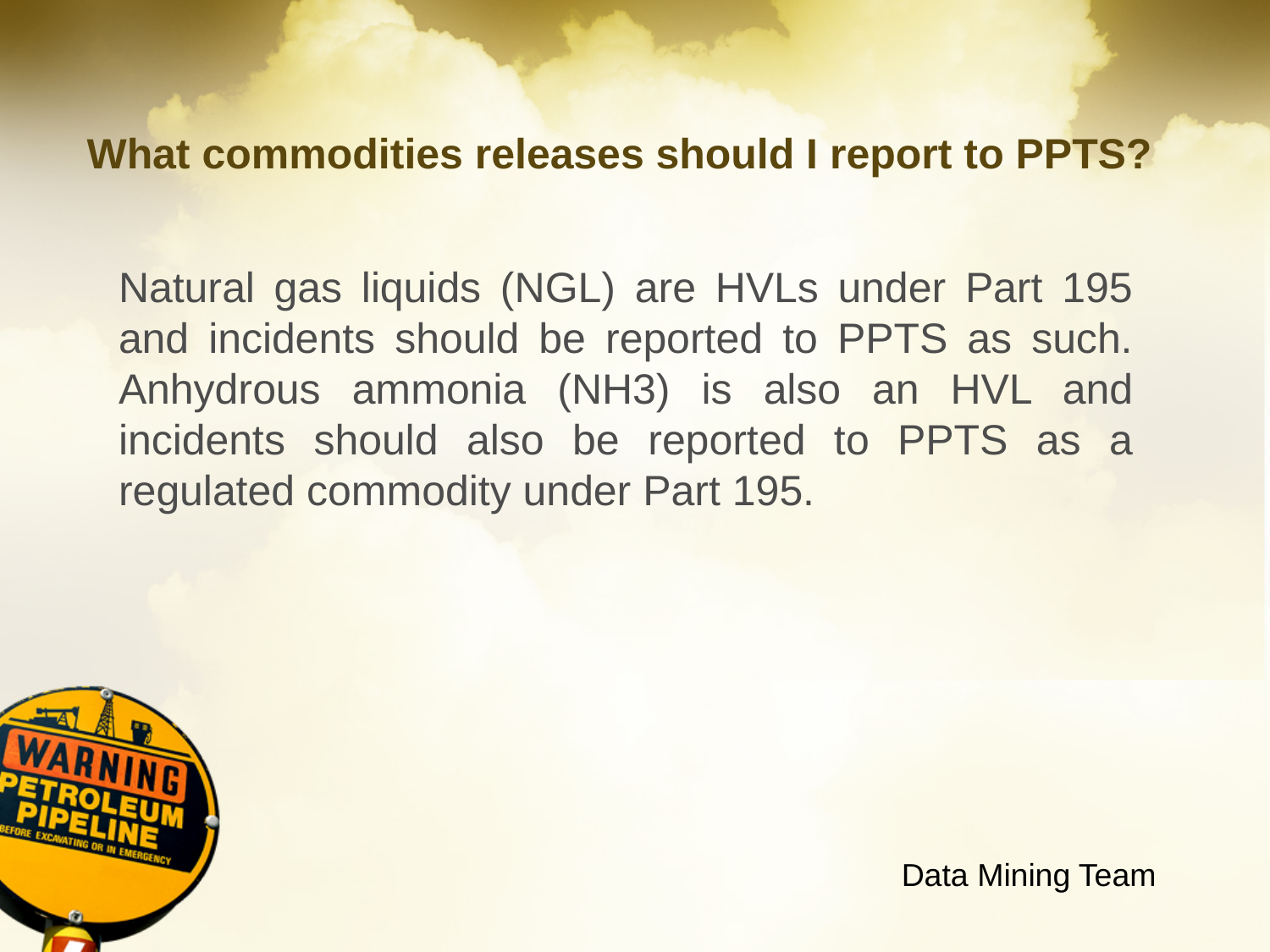

# What commodities releases should I report to PPTS?

Natural gas liquids (NGL) are HVLs under Part 195 and incidents should be reported to PPTS as such. Anhydrous ammonia (NH3) is also an HVL and incidents should also be reported to PPTS as a regulated commodity under Part 195.
Data Mining Team